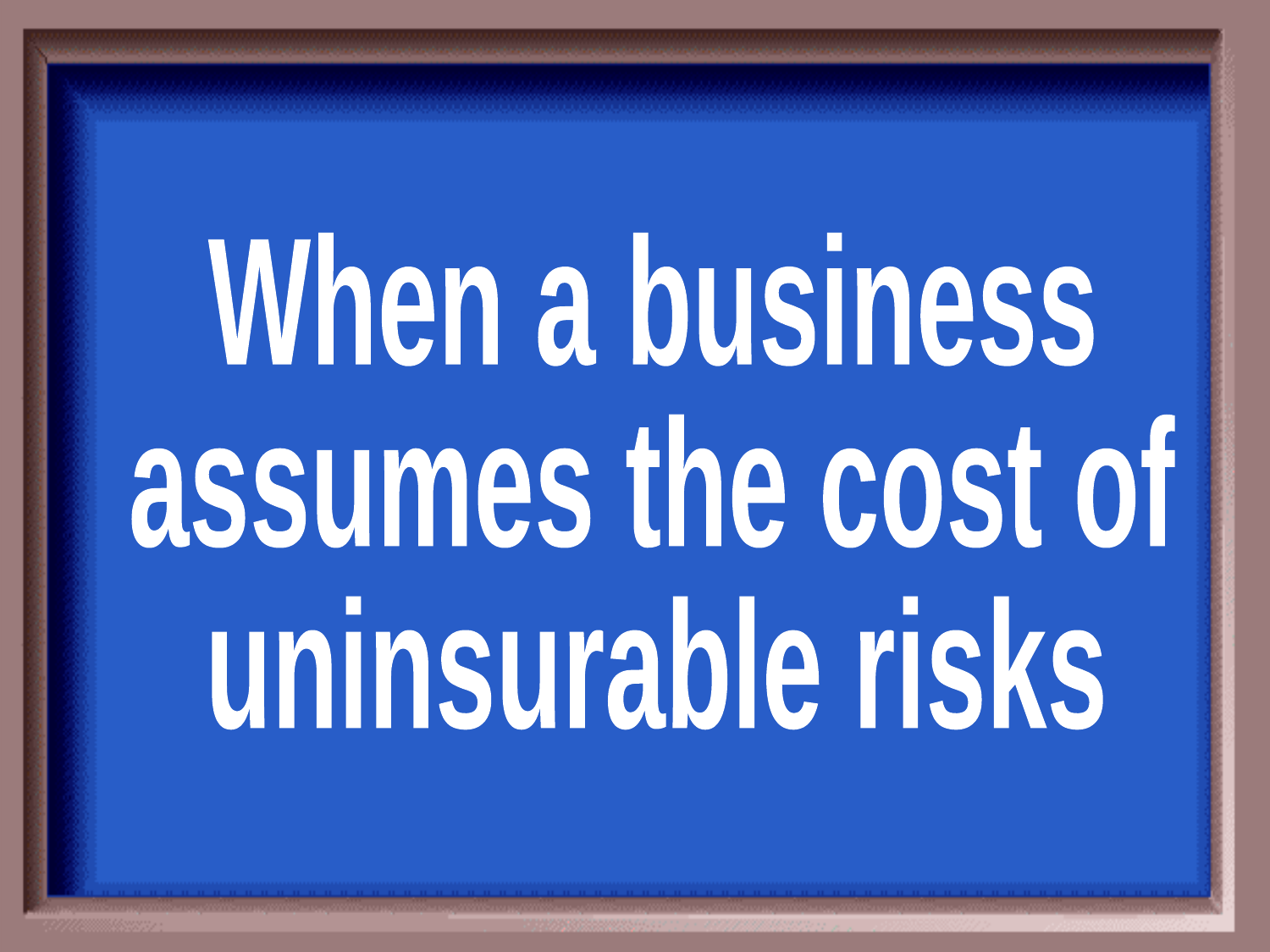

When a business
assumes the cost of
uninsurable risks